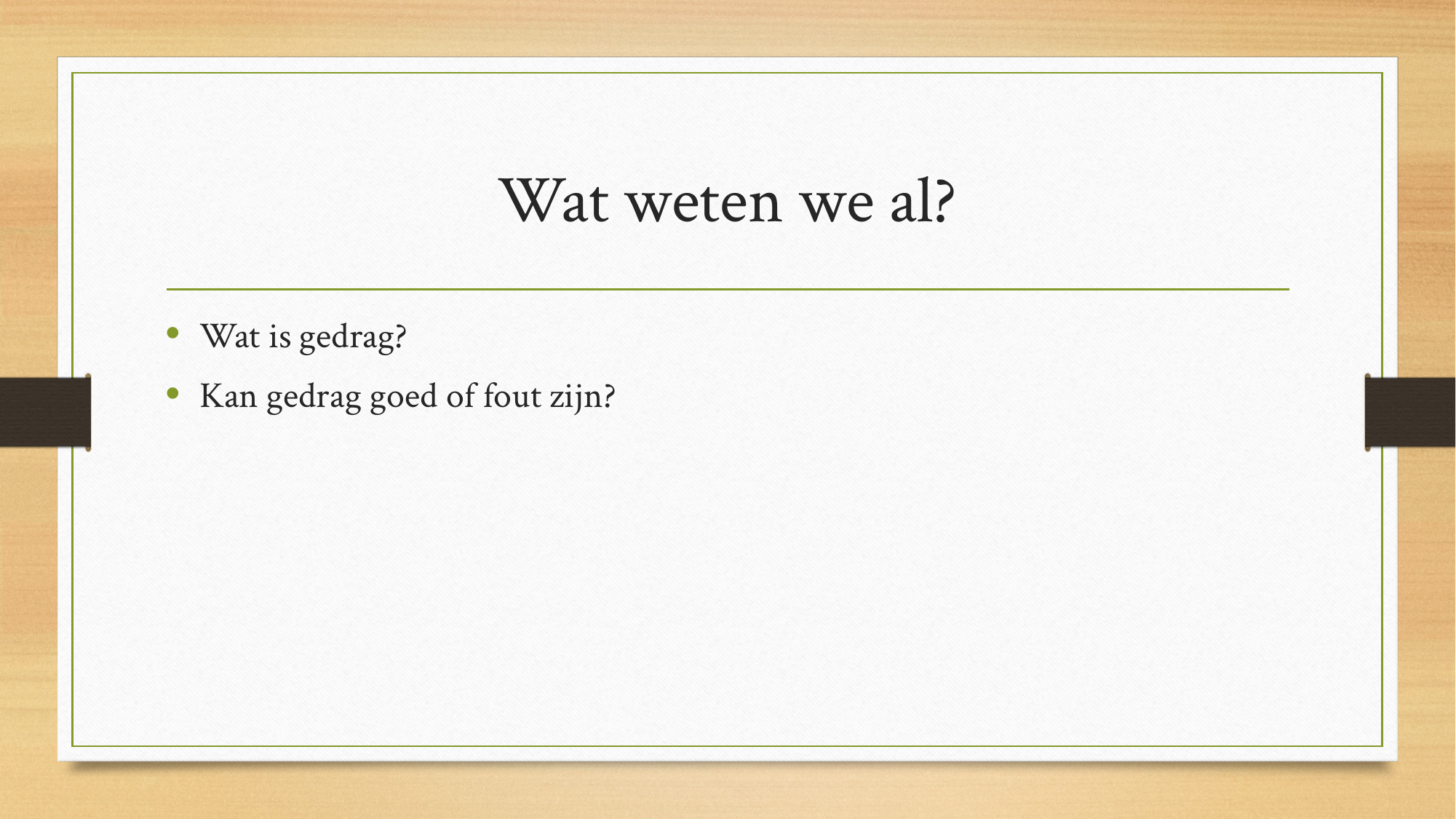

# Wat weten we al?
Wat is gedrag?
Kan gedrag goed of fout zijn?